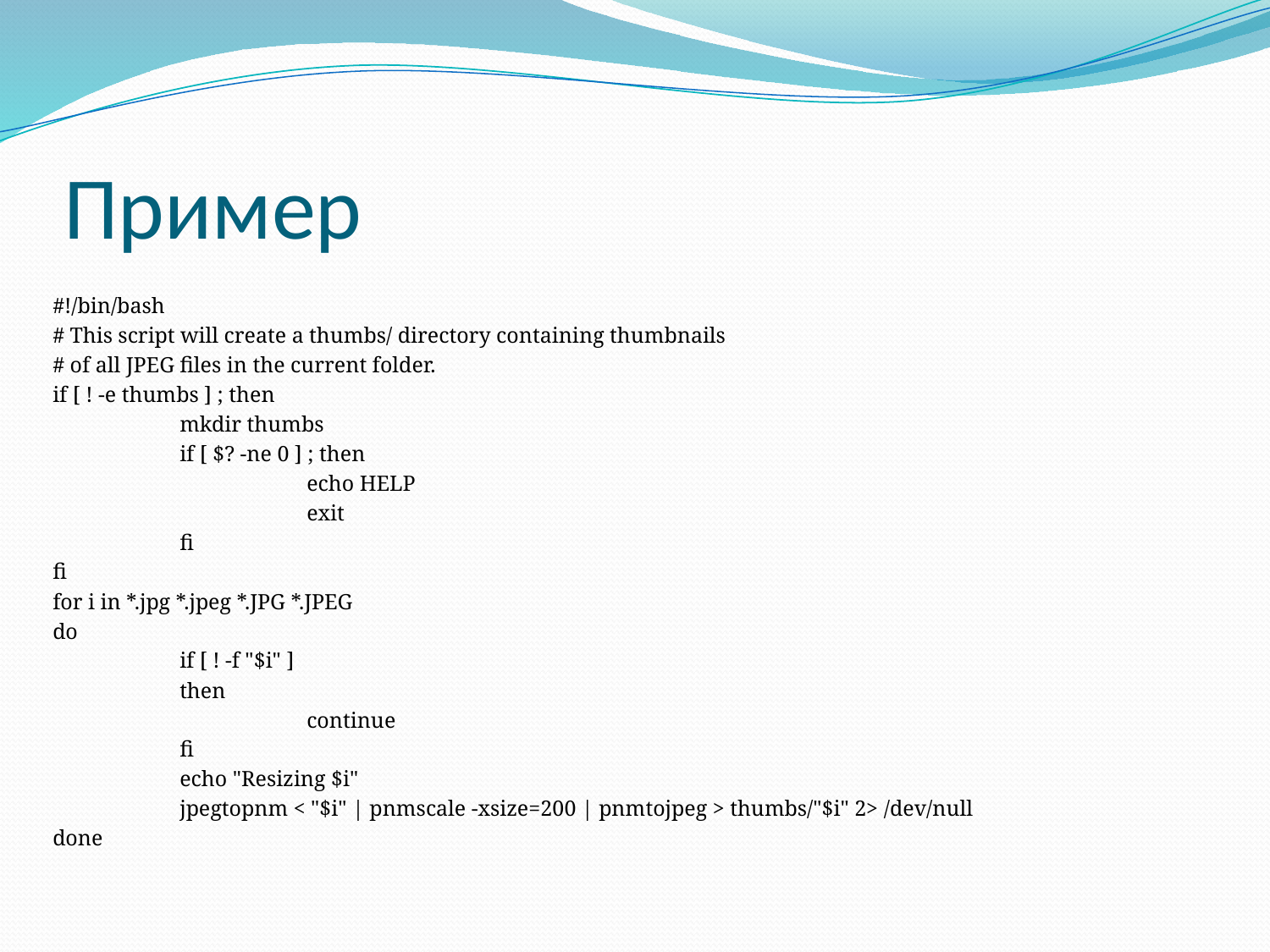

# Пример
#!/bin/bash
# This script will create a thumbs/ directory containing thumbnails
# of all JPEG files in the current folder.
if [ ! -e thumbs ] ; then
	mkdir thumbs
	if [ $? -ne 0 ] ; then
		echo HELP
		exit
	fi
fi
for i in *.jpg *.jpeg *.JPG *.JPEG
do
	if [ ! -f "$i" ]
	then
		continue
	fi
	echo "Resizing $i"
	jpegtopnm < "$i" | pnmscale -xsize=200 | pnmtojpeg > thumbs/"$i" 2> /dev/null
done